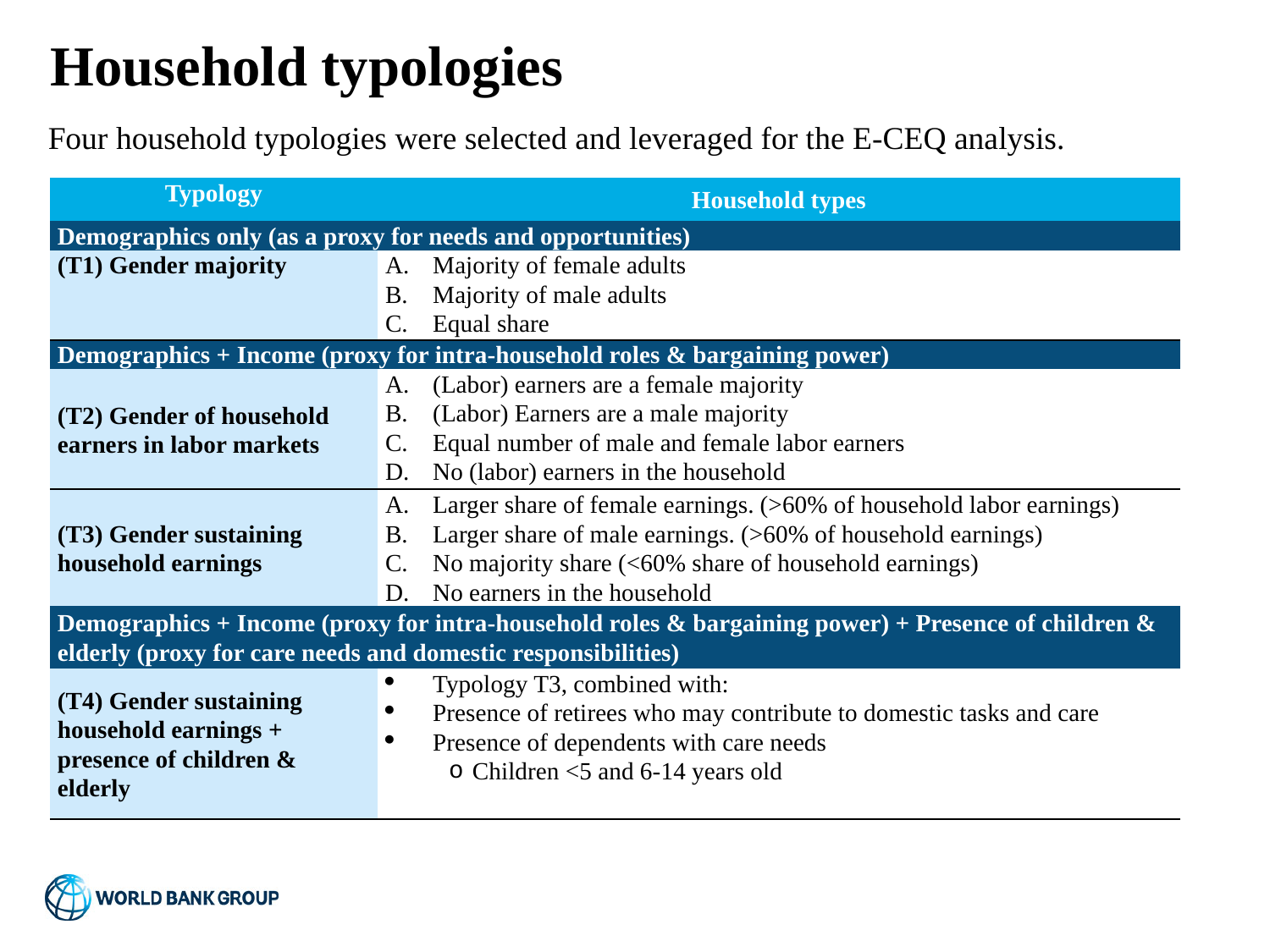

# Household typologies
Four household typologies were selected and leveraged for the E-CEQ analysis.
| Typology | Household types |
| --- | --- |
| Demographics only (as a proxy for needs and opportunities) |  |
| (T1) Gender majority | Majority of female adults Majority of male adults Equal share |
| Demographics + Income (proxy for intra-household roles & bargaining power) |  |
| (T2) Gender of household earners in labor markets | (Labor) earners are a female majority (Labor) Earners are a male majority Equal number of male and female labor earners No (labor) earners in the household |
| (T3) Gender sustaining household earnings | Larger share of female earnings. (>60% of household labor earnings) Larger share of male earnings. (>60% of household earnings) No majority share (<60% share of household earnings) No earners in the household |
| Demographics + Income (proxy for intra-household roles & bargaining power) + Presence of children & elderly (proxy for care needs and domestic responsibilities) |  |
| (T4) Gender sustaining household earnings + presence of children & elderly | Typology T3, combined with: Presence of retirees who may contribute to domestic tasks and care Presence of dependents with care needs Children <5 and 6-14 years old |